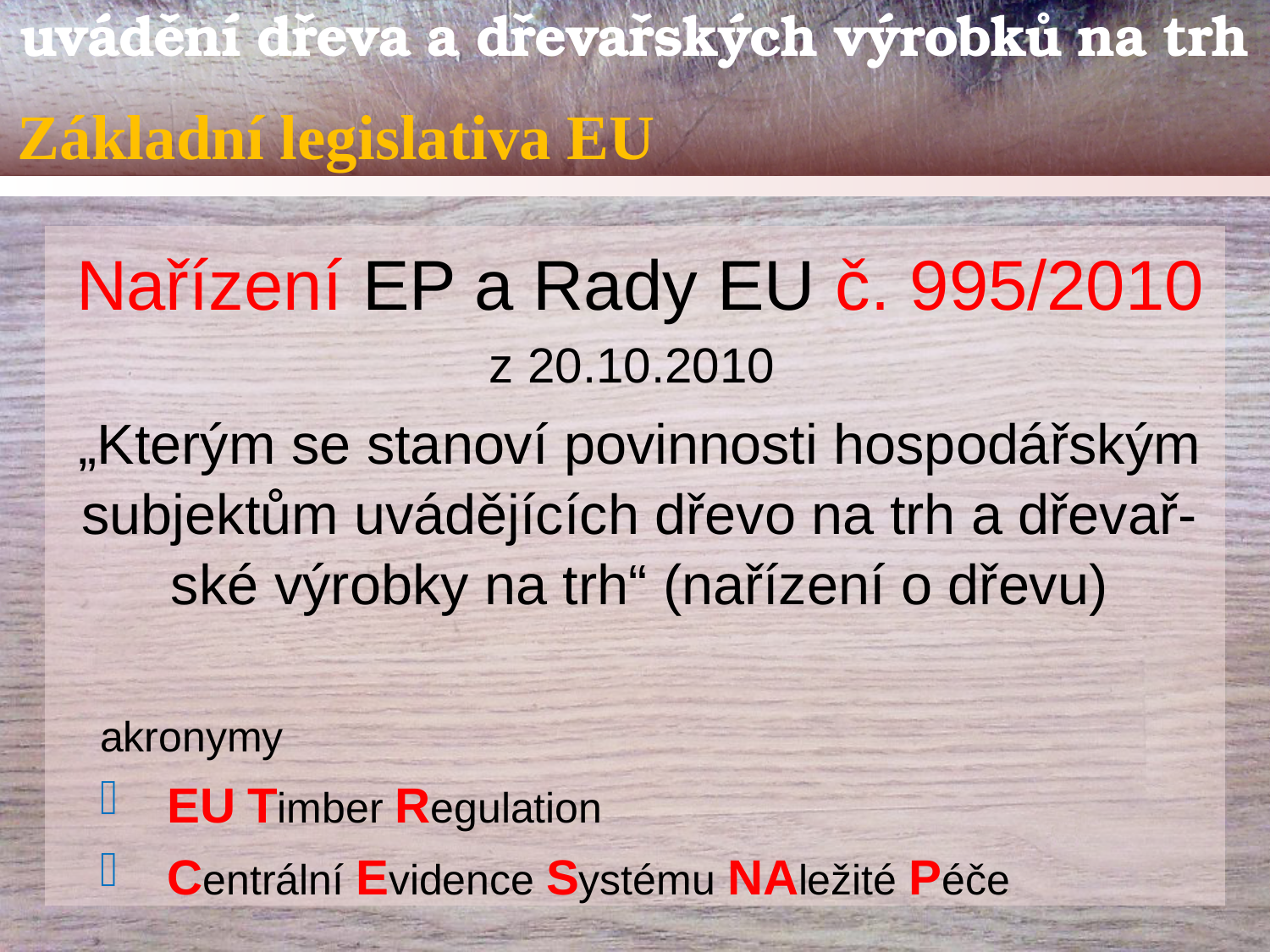

# Základní legislativa EU
Nařízení EP a Rady EU č. 995/2010
z 20.10.2010
„Kterým se stanoví povinnosti hospodářským subjektům uvádějících dřevo na trh a dřevař-ské výrobky na trh“ (nařízení o dřevu)

akronymy
EU Timber Regulation
Centrální Evidence Systému NAležité Péče